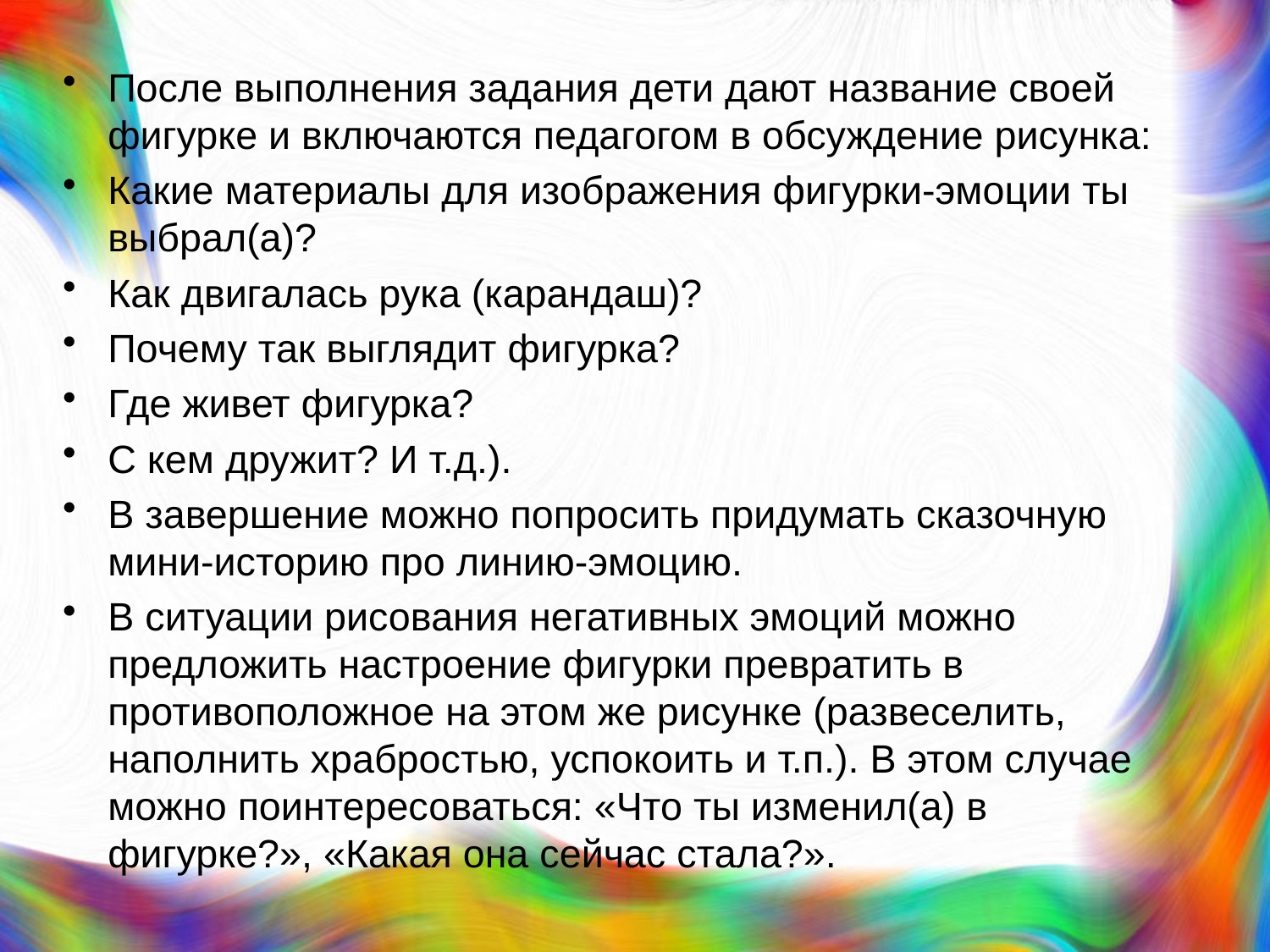

После выполнения задания дети дают название своей фигурке и включаются педагогом в обсуждение рисунка:
Какие материалы для изображения фигурки-эмоции ты выбрал(а)?
Как двигалась рука (карандаш)?
Почему так выглядит фигурка?
Где живет фигурка?
С кем дружит? И т.д.).
В завершение можно попросить придумать сказочную мини-историю про линию-эмоцию.
В ситуации рисования негативных эмоций можно предложить настроение фигурки превратить в противоположное на этом же рисунке (развеселить, наполнить храбростью, успокоить и т.п.). В этом случае можно поинтересоваться: «Что ты изменил(а) в фигурке?», «Какая она сейчас стала?».